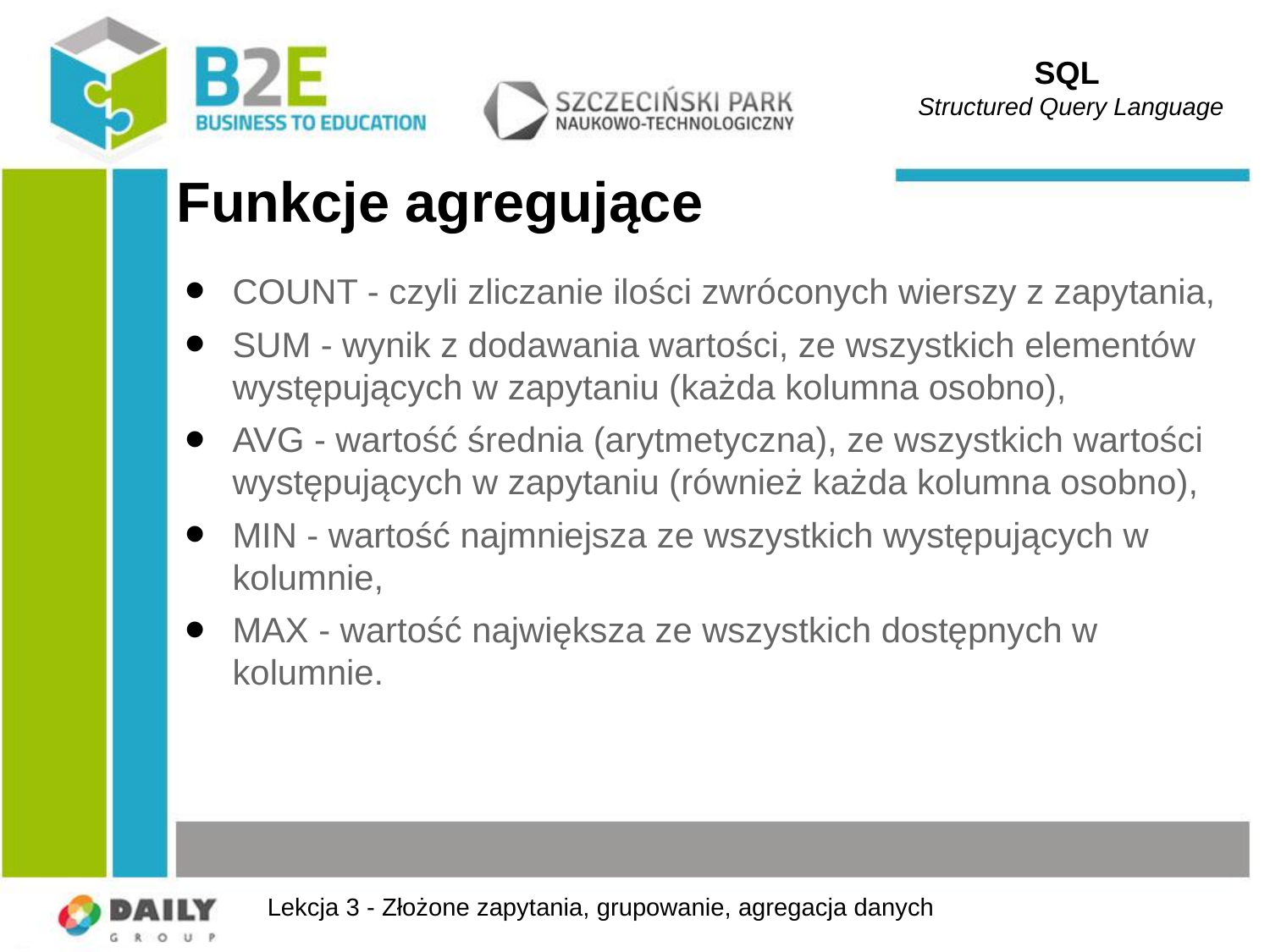

SQL
Structured Query Language
# Funkcje agregujące
COUNT - czyli zliczanie ilości zwróconych wierszy z zapytania,
SUM - wynik z dodawania wartości, ze wszystkich elementów występujących w zapytaniu (każda kolumna osobno),
AVG - wartość średnia (arytmetyczna), ze wszystkich wartości występujących w zapytaniu (również każda kolumna osobno),
MIN - wartość najmniejsza ze wszystkich występujących w kolumnie,
MAX - wartość największa ze wszystkich dostępnych w kolumnie.
Lekcja 3 - Złożone zapytania, grupowanie, agregacja danych